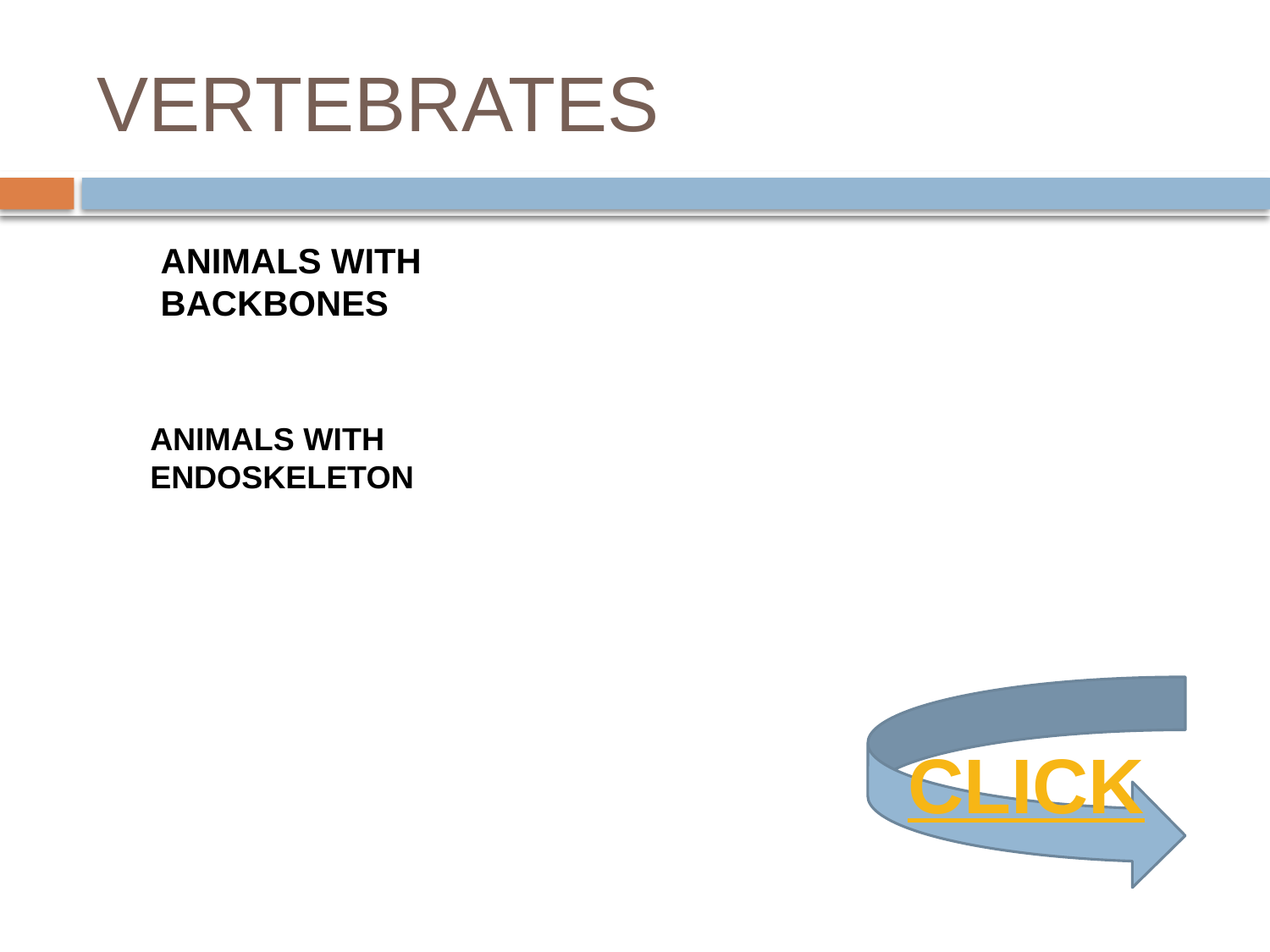

# VERTEBRATES
ANIMALS WITH BACKBONES
ANIMALS WITH ENDOSKELETON
CLICK